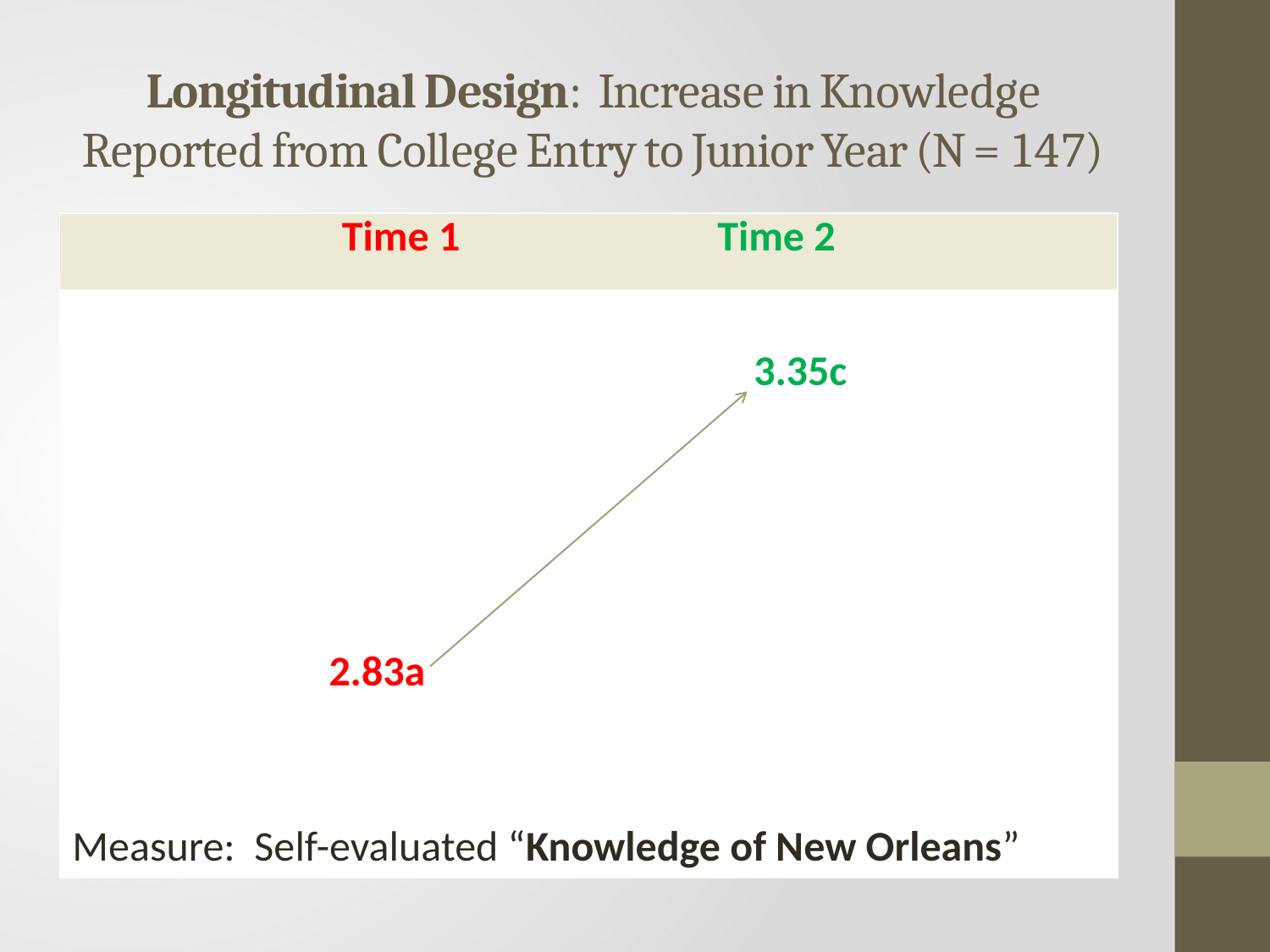

# Longitudinal Design:  Increase in Knowledge Reported from College Entry to Junior Year (N = 147)
| Time 1 Time 2 |  |  |  |  |
| --- | --- | --- | --- | --- |
|  |  |  |  |  |
|  |  |  | 3.35c |  |
|  |  |  |  |  |
|  |  |  |  |  |
|  |  |  |  |  |
|  |  |  |  |  |
|  | 2.83a |  |  |  |
| Measure: Self-evaluated “Knowledge of New Orleans” |  |  |  |  |